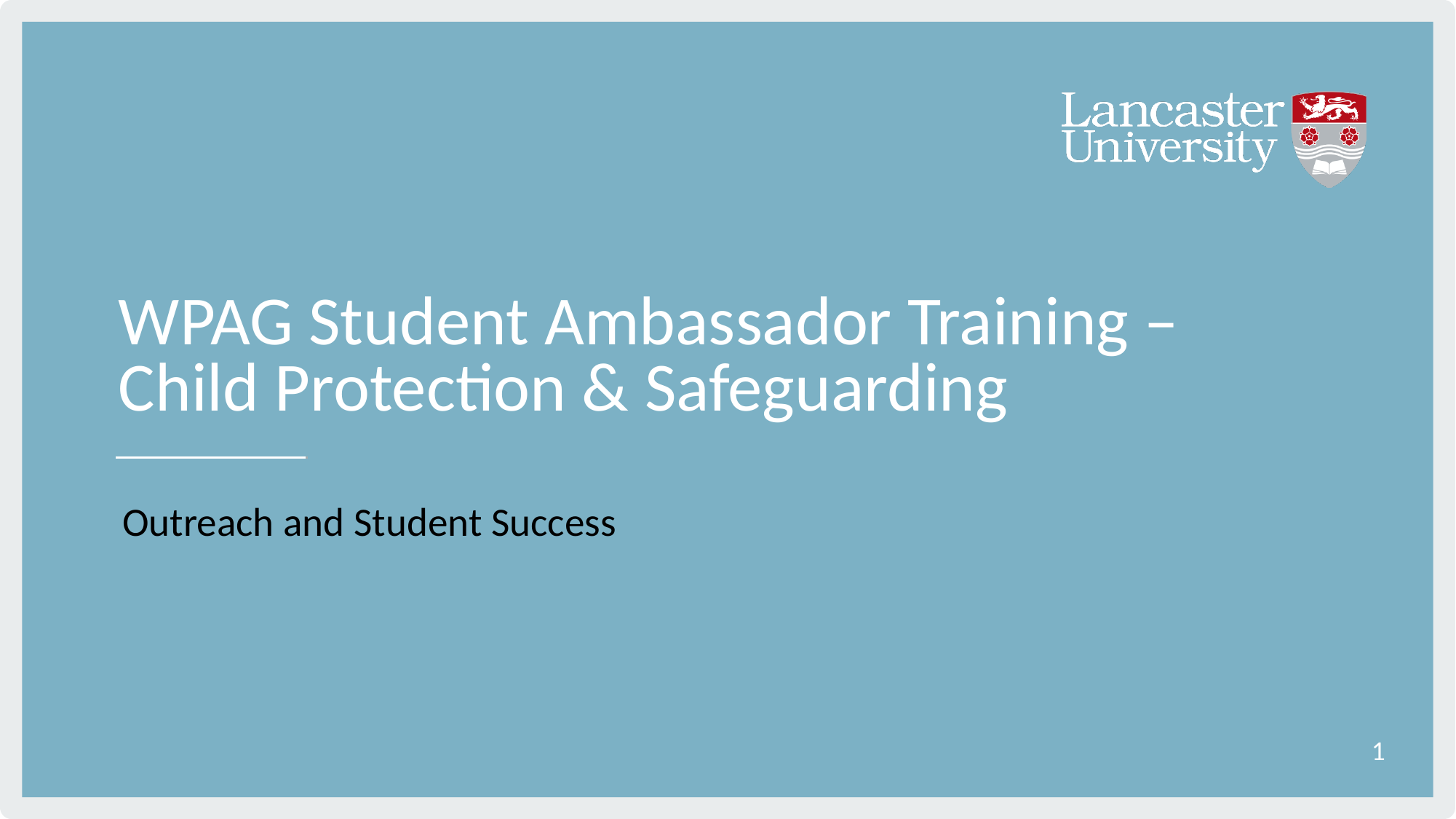

# WPAG Student Ambassador Training – Child Protection & Safeguarding
Outreach and Student Success
1